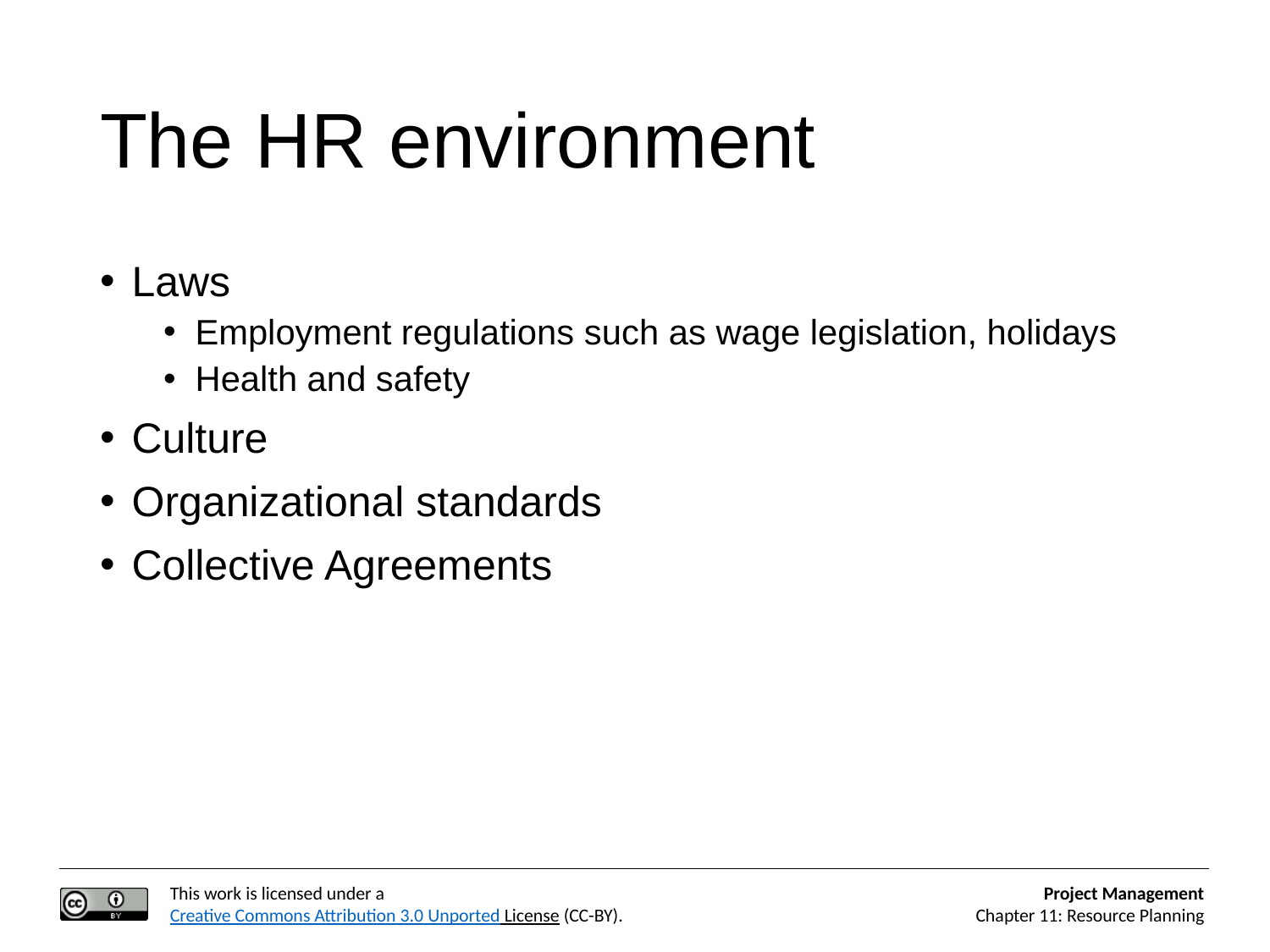

# The HR environment
Laws
Employment regulations such as wage legislation, holidays
Health and safety
Culture
Organizational standards
Collective Agreements